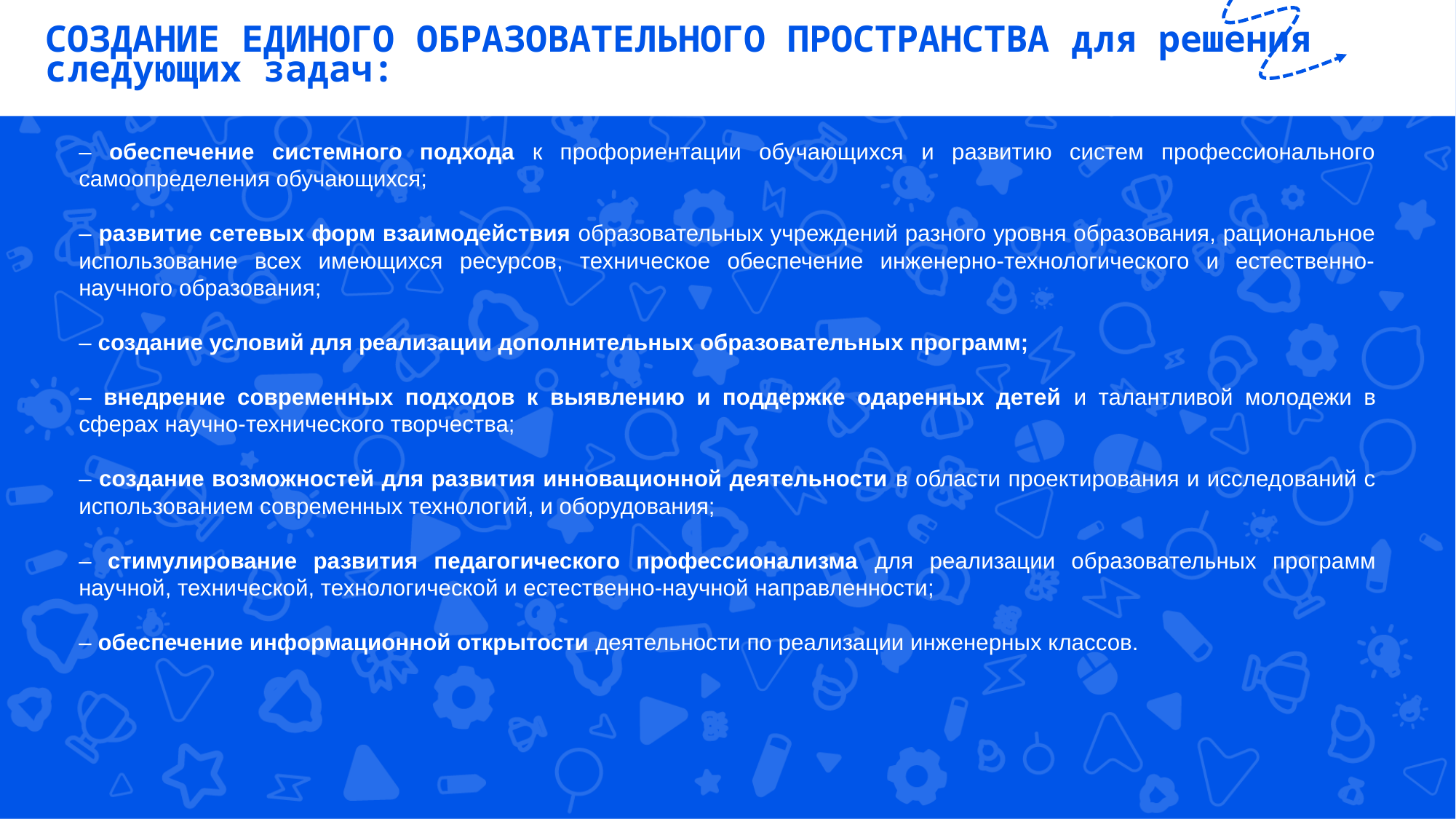

СОЗДАНИЕ ЕДИНОГО ОБРАЗОВАТЕЛЬНОГО ПРОСТРАНСТВА для решения следующих задач:

– обеспечение системного подхода к профориентации обучающихся и развитию систем профессионального самоопределения обучающихся;

– развитие сетевых форм взаимодействия образовательных учреждений разного уровня образования, рациональное использование всех имеющихся ресурсов, техническое обеспечение инженерно-технологического и естественно-научного образования;

– создание условий для реализации дополнительных образовательных программ;

– внедрение современных подходов к выявлению и поддержке одаренных детей и талантливой молодежи в сферах научно-технического творчества;

– создание возможностей для развития инновационной деятельности в области проектирования и исследований с использованием современных технологий, и оборудования;

– стимулирование развития педагогического профессионализма для реализации образовательных программ научной, технической, технологической и естественно-научной направленности;

– обеспечение информационной открытости деятельности по реализации инженерных классов.